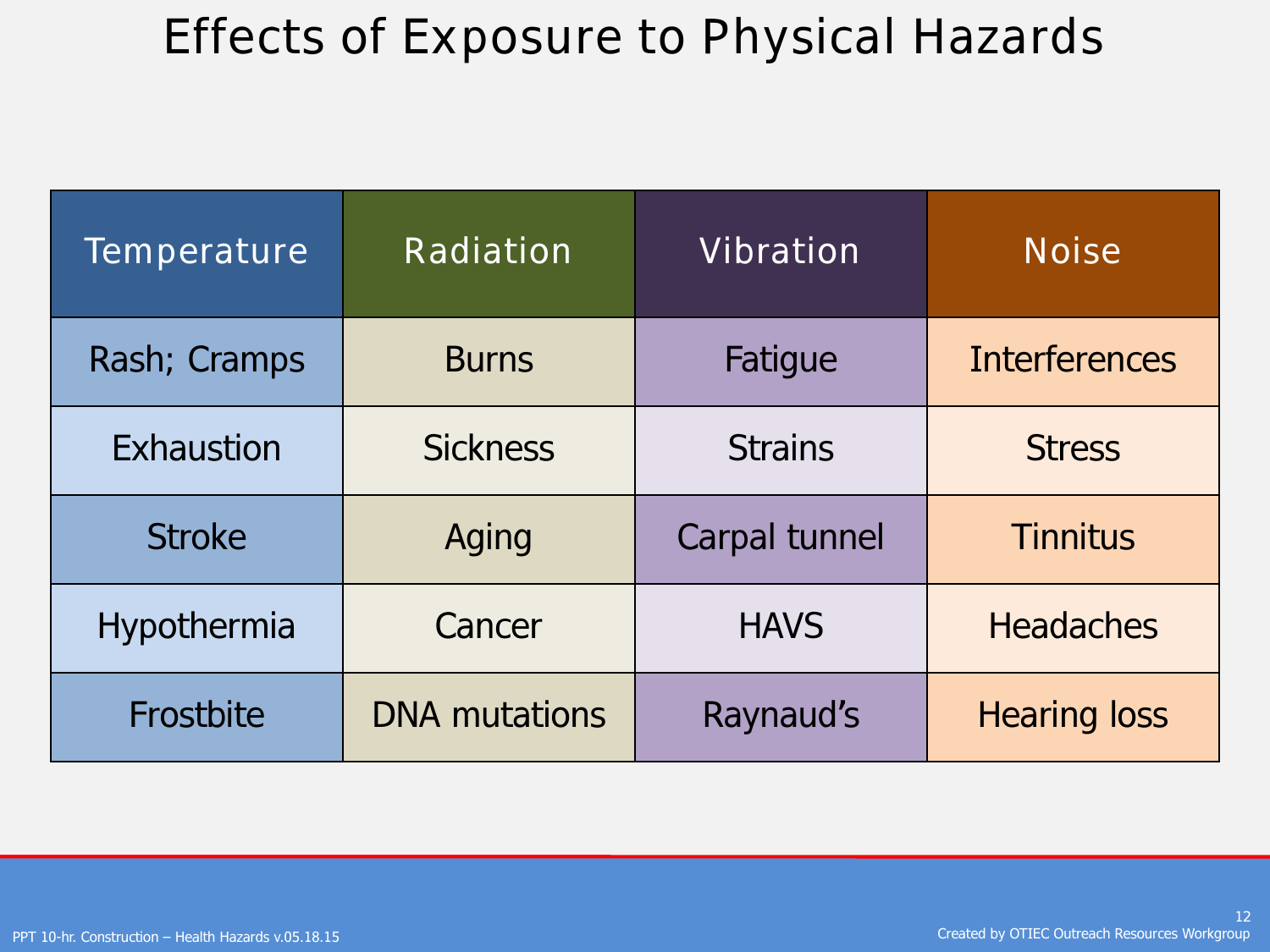

# Effects of Exposure to Physical Hazards
| Temperature | Radiation | Vibration | Noise |
| --- | --- | --- | --- |
| Rash; Cramps | Burns | Fatigue | Interferences |
| Exhaustion | Sickness | Strains | Stress |
| Stroke | Aging | Carpal tunnel | Tinnitus |
| Hypothermia | Cancer | HAVS | Headaches |
| Frostbite | DNA mutations | Raynaud’s | Hearing loss |